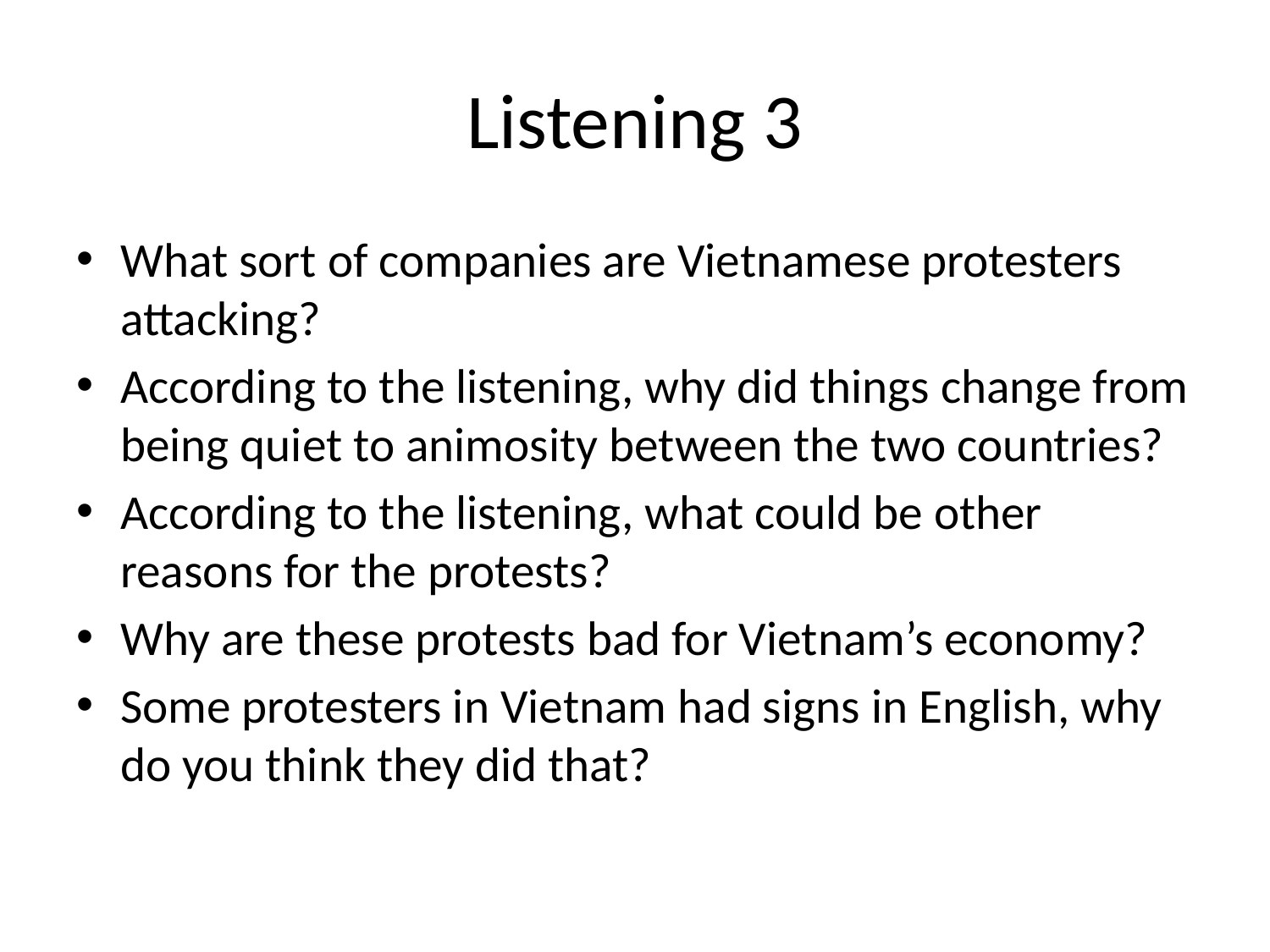

# Listening 3
What sort of companies are Vietnamese protesters attacking?
According to the listening, why did things change from being quiet to animosity between the two countries?
According to the listening, what could be other reasons for the protests?
Why are these protests bad for Vietnam’s economy?
Some protesters in Vietnam had signs in English, why do you think they did that?